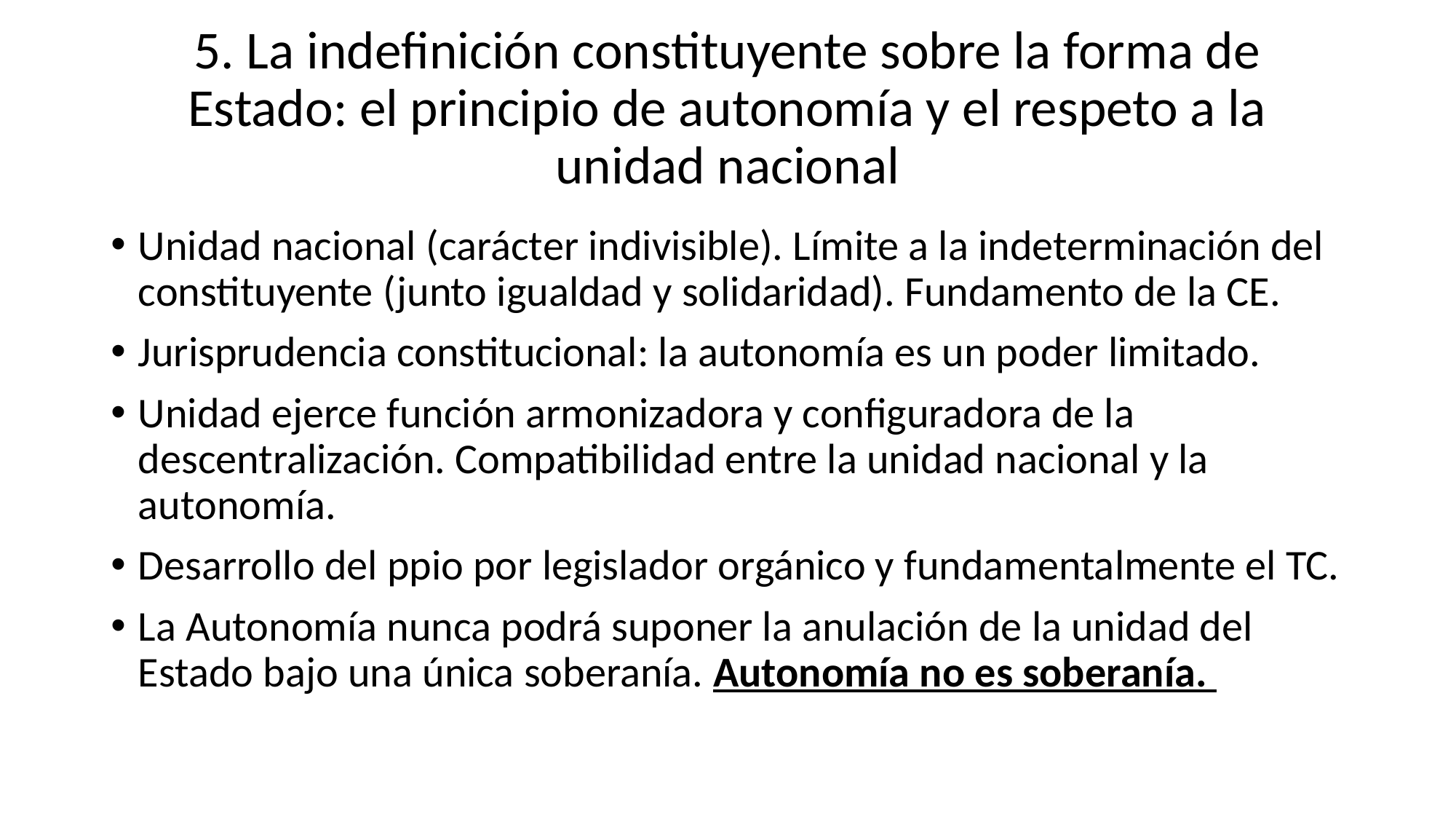

# 5. La indefinición constituyente sobre la forma de Estado: el principio de autonomía y el respeto a la unidad nacional
Unidad nacional (carácter indivisible). Límite a la indeterminación del constituyente (junto igualdad y solidaridad). Fundamento de la CE.
Jurisprudencia constitucional: la autonomía es un poder limitado.
Unidad ejerce función armonizadora y configuradora de la descentralización. Compatibilidad entre la unidad nacional y la autonomía.
Desarrollo del ppio por legislador orgánico y fundamentalmente el TC.
La Autonomía nunca podrá suponer la anulación de la unidad del Estado bajo una única soberanía. Autonomía no es soberanía.